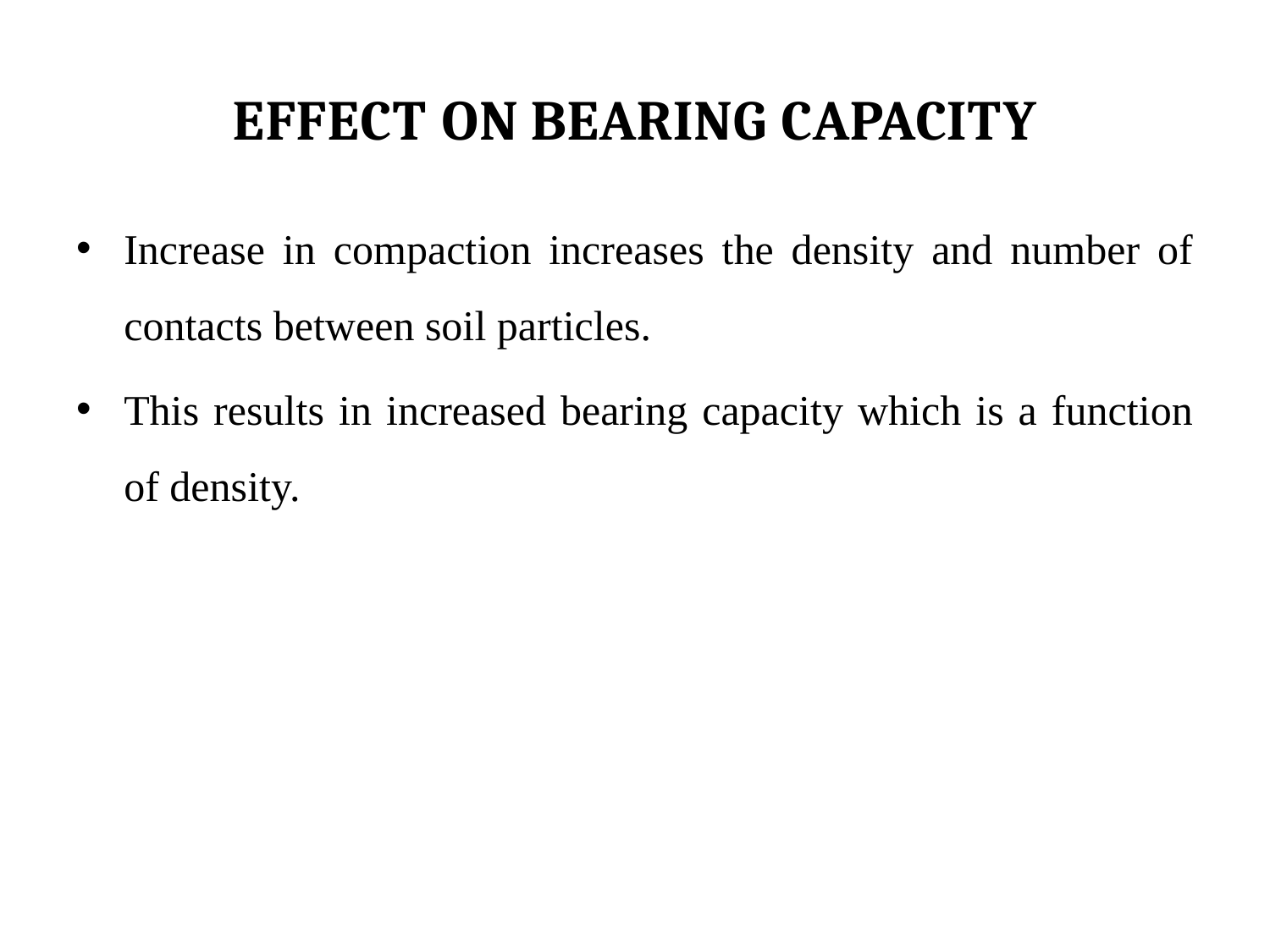

# EFFECT ON BEARING CAPACITY
Increase in compaction increases the density and number of contacts between soil particles.
This results in increased bearing capacity which is a function of density.